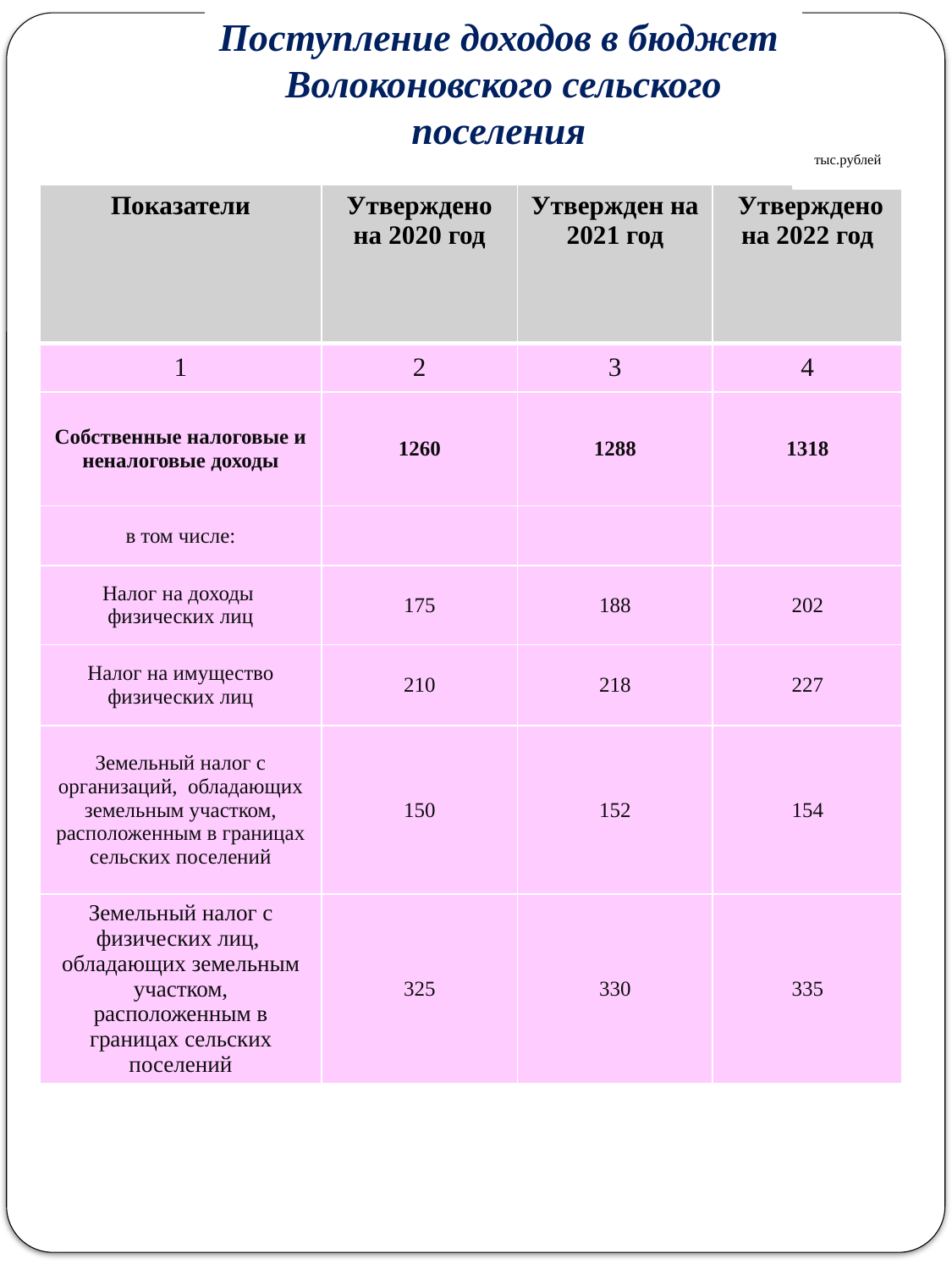

Поступление доходов в бюджет
Волоконовского сельского поселения
тыс.рублей
| Показатели | Утверждено на 2020 год | Утвержден на 2021 год | Утверждено на 2022 год |
| --- | --- | --- | --- |
| 1 | 2 | 3 | 4 |
| Собственные налоговые и неналоговые доходы | 1260 | 1288 | 1318 |
| в том числе: |  |  |  |
| Налог на доходы физических лиц | 175 | 188 | 202 |
| Налог на имущество физических лиц | 210 | 218 | 227 |
| Земельный налог с организаций, обладающих земельным участком, расположенным в границах сельских поселений | 150 | 152 | 154 |
| Земельный налог с физических лиц, обладающих земельным участком, расположенным в границах сельских поселений | 325 | 330 | 335 |